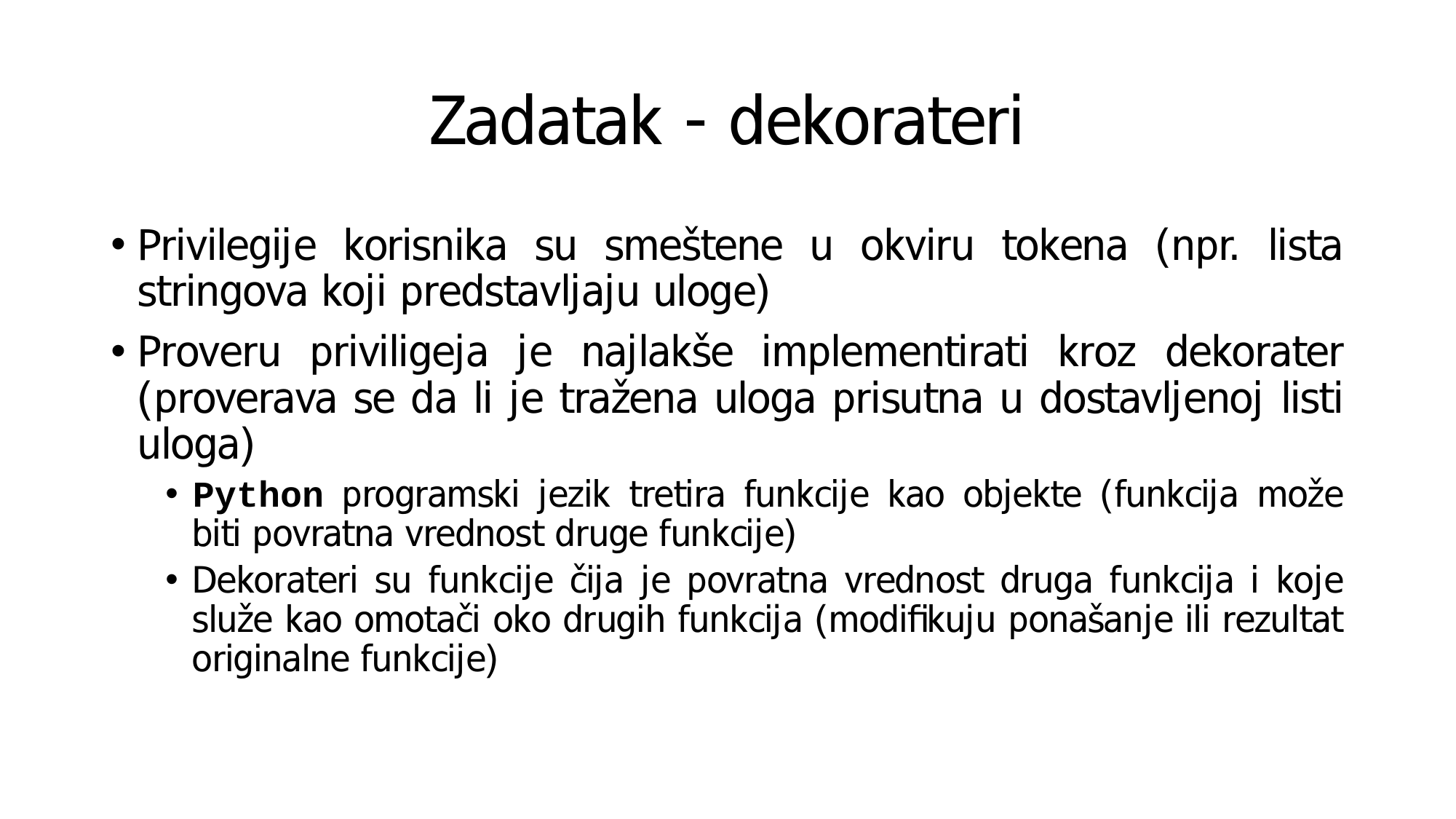

# Zadatak - dekorateri
Privilegije korisnika su smeštene u okviru tokena (npr. lista stringova koji predstavljaju uloge)
Proveru priviligeja je najlakše implementirati kroz dekorater (proverava se da li je tražena uloga prisutna u dostavljenoj listi uloga)
Python programski jezik tretira funkcije kao objekte (funkcija može biti povratna vrednost druge funkcije)
Dekorateri su funkcije čija je povratna vrednost druga funkcija i koje služe kao omotači oko drugih funkcija (modifikuju ponašanje ili rezultat originalne funkcije)